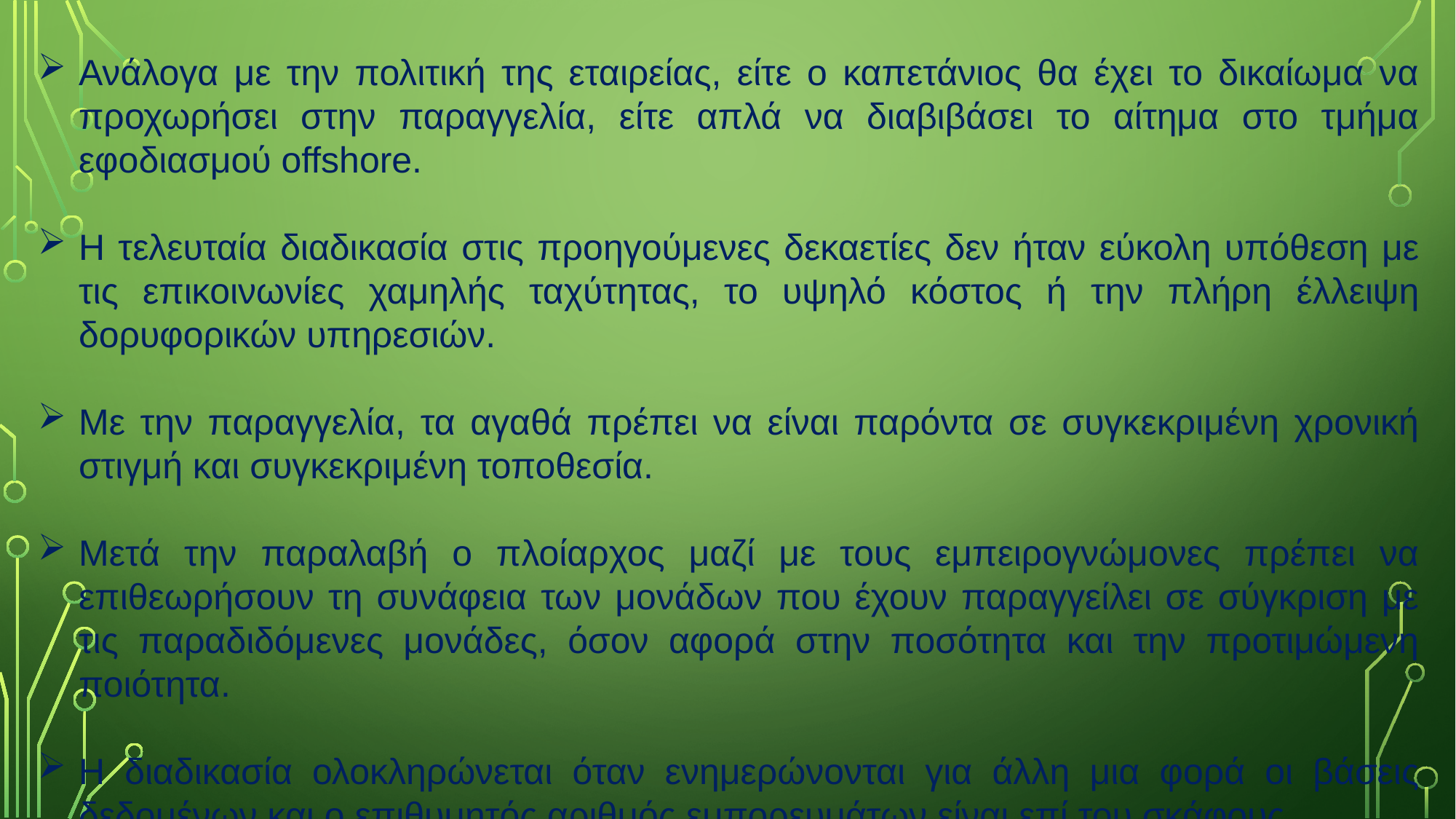

Ανάλογα με την πολιτική της εταιρείας, είτε ο καπετάνιος θα έχει το δικαίωμα να προχωρήσει στην παραγγελία, είτε απλά να διαβιβάσει το αίτημα στο τμήμα εφοδιασμού offshore.

Η τελευταία διαδικασία στις προηγούμενες δεκαετίες δεν ήταν εύκολη υπόθεση με τις επικοινωνίες χαμηλής ταχύτητας, το υψηλό κόστος ή την πλήρη έλλειψη δορυφορικών υπηρεσιών.

Με την παραγγελία, τα αγαθά πρέπει να είναι παρόντα σε συγκεκριμένη χρονική στιγμή και συγκεκριμένη τοποθεσία.

Μετά την παραλαβή ο πλοίαρχος μαζί με τους εμπειρογνώμονες πρέπει να επιθεωρήσουν τη συνάφεια των μονάδων που έχουν παραγγείλει σε σύγκριση με τις παραδιδόμενες μονάδες, όσον αφορά στην ποσότητα και την προτιμώμενη ποιότητα.

Η διαδικασία ολοκληρώνεται όταν ενημερώνονται για άλλη μια φορά οι βάσεις δεδομένων και ο επιθυμητός αριθμός εμπορευμάτων είναι επί του σκάφους.